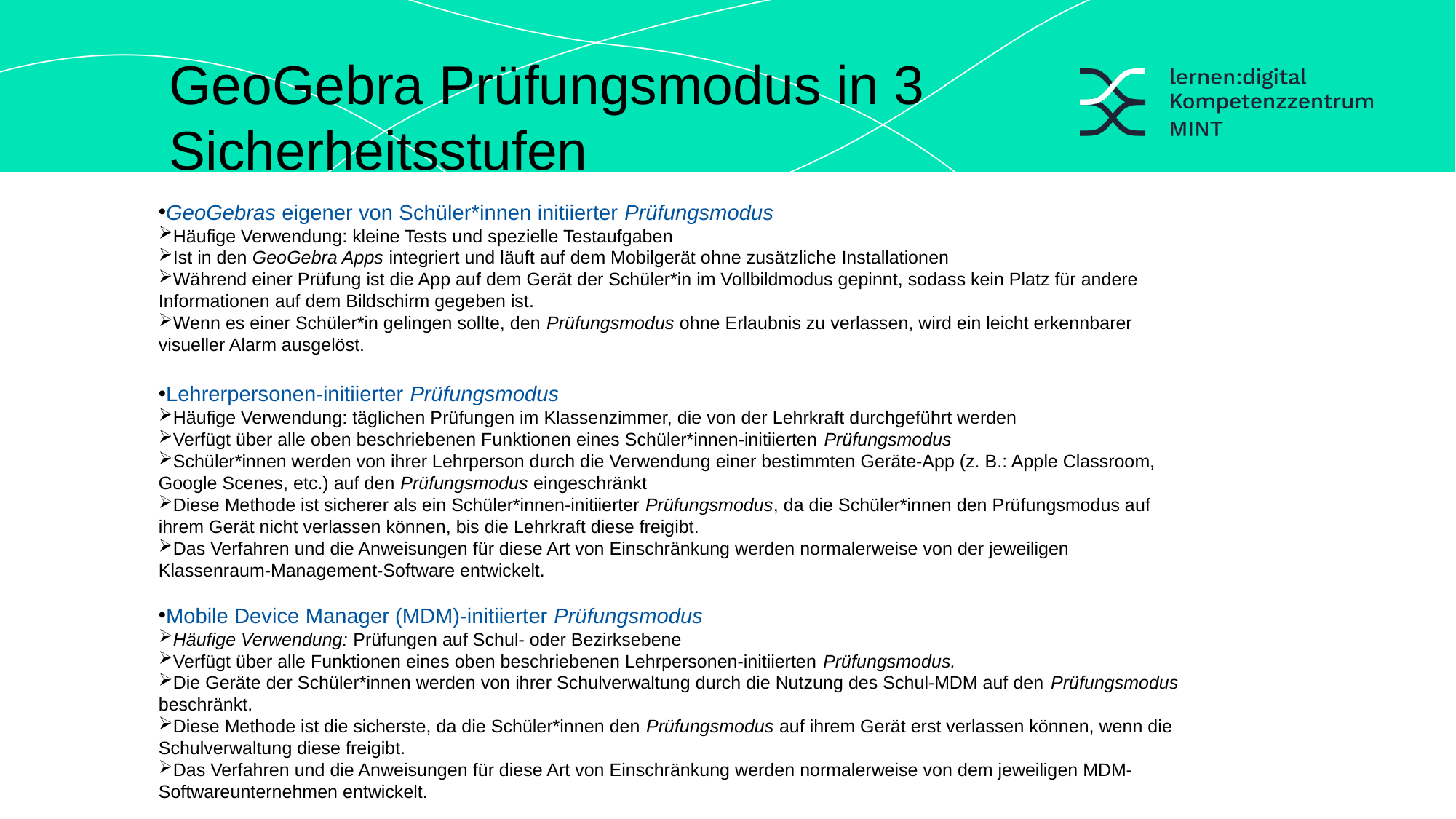

GeoGebra Prüfungsmodus in 3 Sicherheitsstufen
GeoGebras eigener von Schüler*innen initiierter Prüfungsmodus
Häufige Verwendung: kleine Tests und spezielle Testaufgaben
Ist in den GeoGebra Apps integriert und läuft auf dem Mobilgerät ohne zusätzliche Installationen
Während einer Prüfung ist die App auf dem Gerät der Schüler*in im Vollbildmodus gepinnt, sodass kein Platz für andere Informationen auf dem Bildschirm gegeben ist.
Wenn es einer Schüler*in gelingen sollte, den Prüfungsmodus ohne Erlaubnis zu verlassen, wird ein leicht erkennbarer visueller Alarm ausgelöst.

Lehrerpersonen-initiierter Prüfungsmodus
Häufige Verwendung: täglichen Prüfungen im Klassenzimmer, die von der Lehrkraft durchgeführt werden
Verfügt über alle oben beschriebenen Funktionen eines Schüler*innen-initiierten Prüfungsmodus
Schüler*innen werden von ihrer Lehrperson durch die Verwendung einer bestimmten Geräte-App (z. B.: Apple Classroom, Google Scenes, etc.) auf den Prüfungsmodus eingeschränkt
Diese Methode ist sicherer als ein Schüler*innen-initiierter Prüfungsmodus, da die Schüler*innen den Prüfungsmodus auf ihrem Gerät nicht verlassen können, bis die Lehrkraft diese freigibt.
Das Verfahren und die Anweisungen für diese Art von Einschränkung werden normalerweise von der jeweiligen Klassenraum-Management-Software entwickelt.

Mobile Device Manager (MDM)-initiierter Prüfungsmodus
Häufige Verwendung: Prüfungen auf Schul- oder Bezirksebene
Verfügt über alle Funktionen eines oben beschriebenen Lehrpersonen-initiierten Prüfungsmodus.
Die Geräte der Schüler*innen werden von ihrer Schulverwaltung durch die Nutzung des Schul-MDM auf den Prüfungsmodus beschränkt.
Diese Methode ist die sicherste, da die Schüler*innen den Prüfungsmodus auf ihrem Gerät erst verlassen können, wenn die Schulverwaltung diese freigibt.
Das Verfahren und die Anweisungen für diese Art von Einschränkung werden normalerweise von dem jeweiligen MDM-Softwareunternehmen entwickelt.